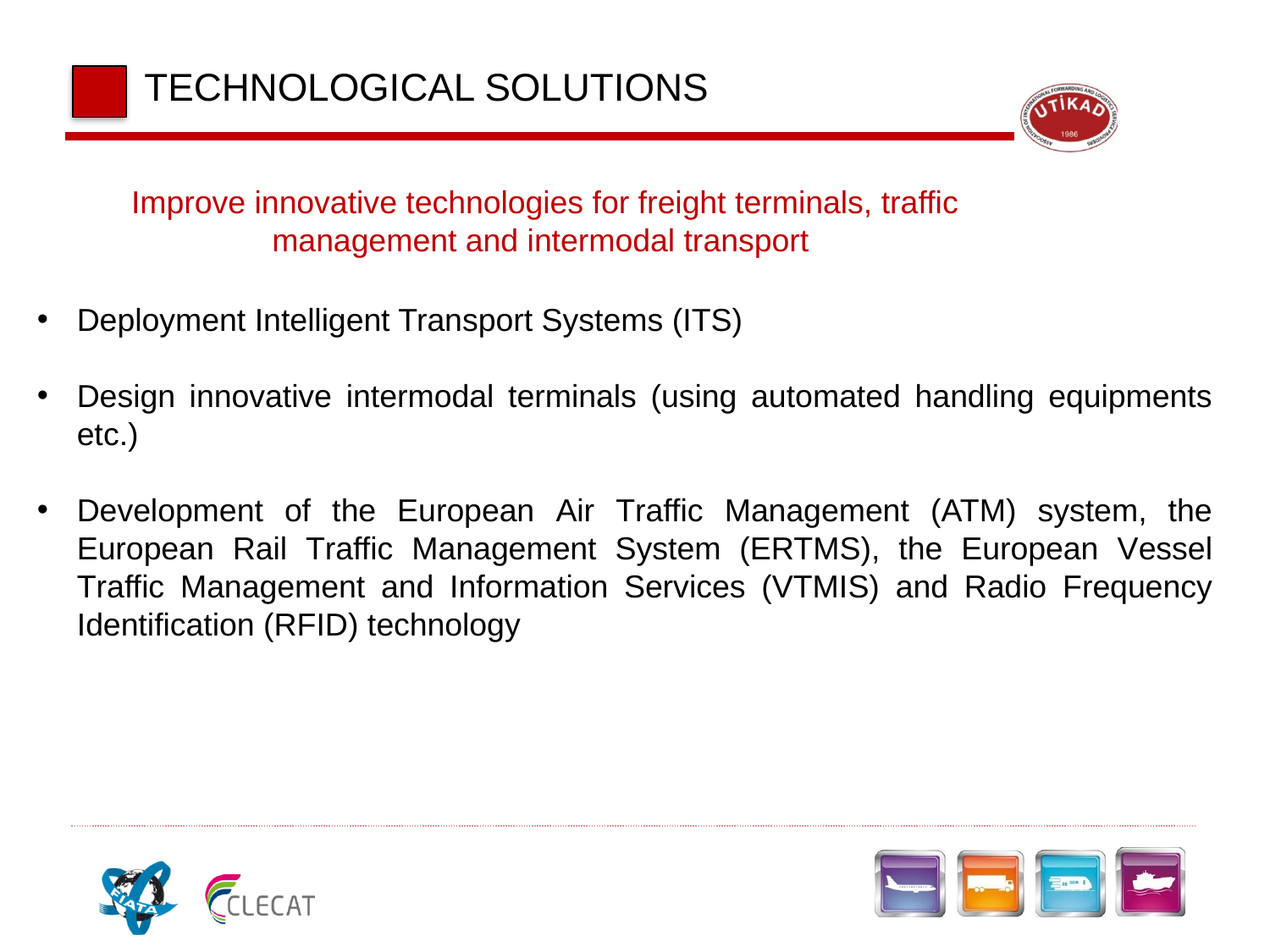

TECHNOLOGICAL SOLUTIONS

Improve innovative technologies for freight terminals, traffic management and intermodal transport
Deployment Intelligent Transport Systems (ITS)

Design innovative intermodal terminals (using automated handling equipments etc.)

Development of the European Air Traffic Management (ATM) system, the European Rail Traffic Management System (ERTMS), the European Vessel Traffic Management and Information Services (VTMIS) and Radio Frequency Identification (RFID) technology